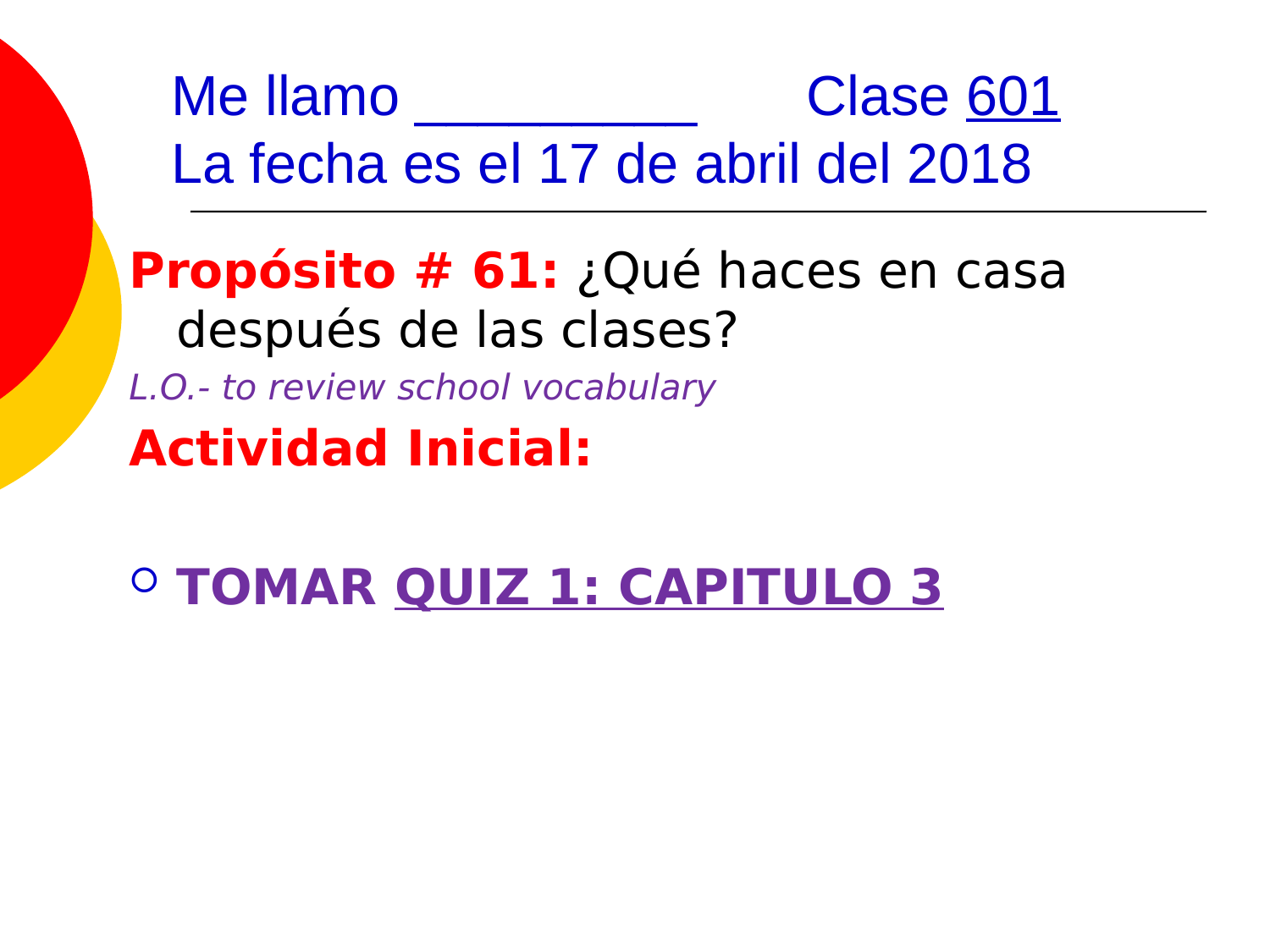

# Me llamo _________	Clase 601 La fecha es el 17 de abril del 2018
Propósito # 61: ¿Qué haces en casa después de las clases?
L.O.- to review school vocabulary
Actividad Inicial:

TOMAR QUIZ 1: CAPITULO 3